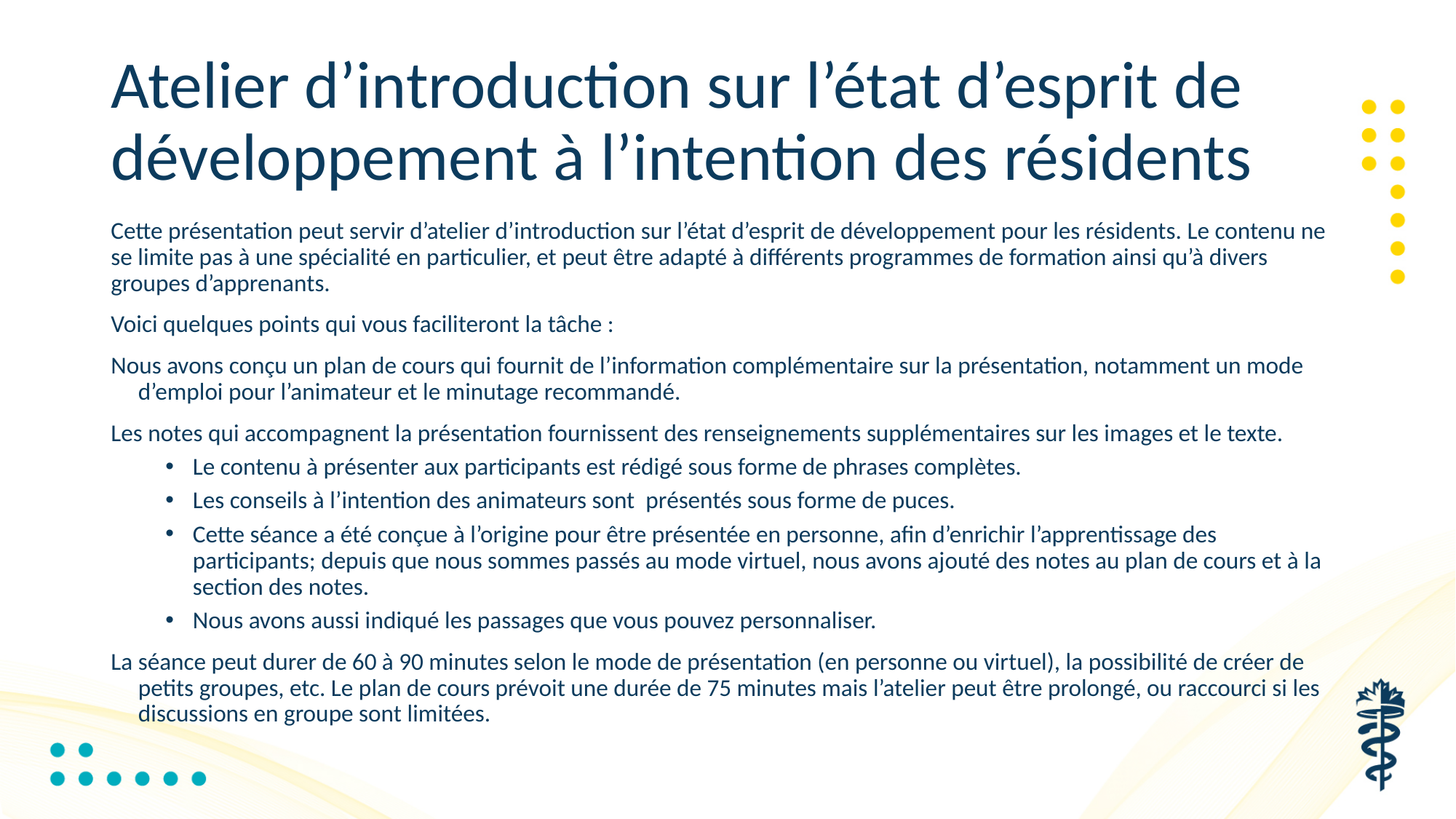

# Atelier d’introduction sur l’état d’esprit de développement à l’intention des résidents
Cette présentation peut servir d’atelier d’introduction sur l’état d’esprit de développement pour les résidents. Le contenu ne se limite pas à une spécialité en particulier, et peut être adapté à différents programmes de formation ainsi qu’à divers groupes d’apprenants.
Voici quelques points qui vous faciliteront la tâche :
Nous avons conçu un plan de cours qui fournit de l’information complémentaire sur la présentation, notamment un mode d’emploi pour l’animateur et le minutage recommandé.
Les notes qui accompagnent la présentation fournissent des renseignements supplémentaires sur les images et le texte.
Le contenu à présenter aux participants est rédigé sous forme de phrases complètes.
Les conseils à l’intention des animateurs sont  présentés sous forme de puces.
Cette séance a été conçue à l’origine pour être présentée en personne, afin d’enrichir l’apprentissage des participants; depuis que nous sommes passés au mode virtuel, nous avons ajouté des notes au plan de cours et à la section des notes.
Nous avons aussi indiqué les passages que vous pouvez personnaliser.
La séance peut durer de 60 à 90 minutes selon le mode de présentation (en personne ou virtuel), la possibilité de créer de petits groupes, etc. Le plan de cours prévoit une durée de 75 minutes mais l’atelier peut être prolongé, ou raccourci si les discussions en groupe sont limitées.